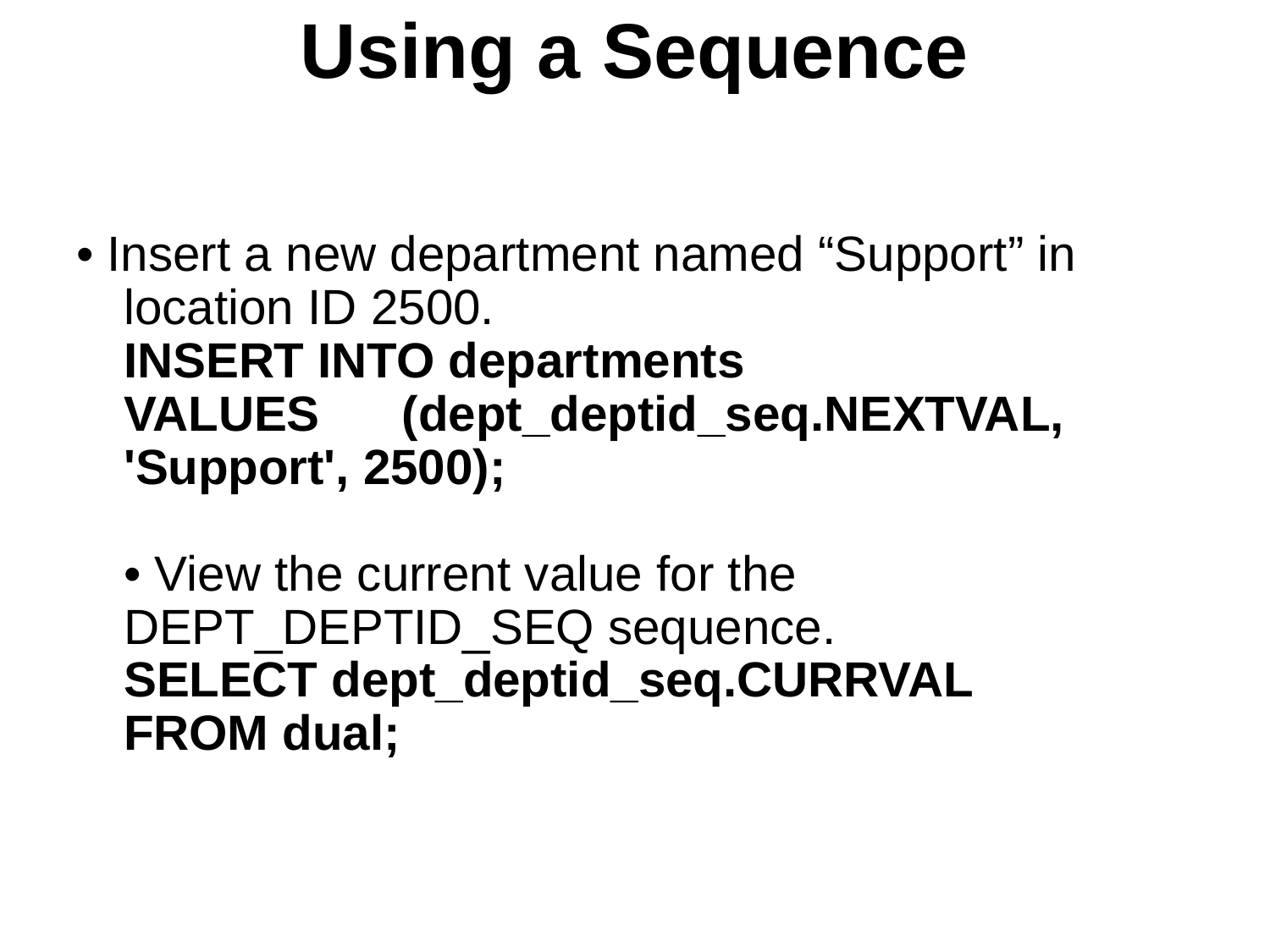

# Using a Sequence
• Insert a new department named “Support” in
location ID 2500.
INSERT INTO departments
VALUES      (dept_deptid_seq.NEXTVAL,
'Support', 2500);
• View the current value for the DEPT_DEPTID_SEQ sequence.
SELECT dept_deptid_seq.CURRVAL
FROM dual;